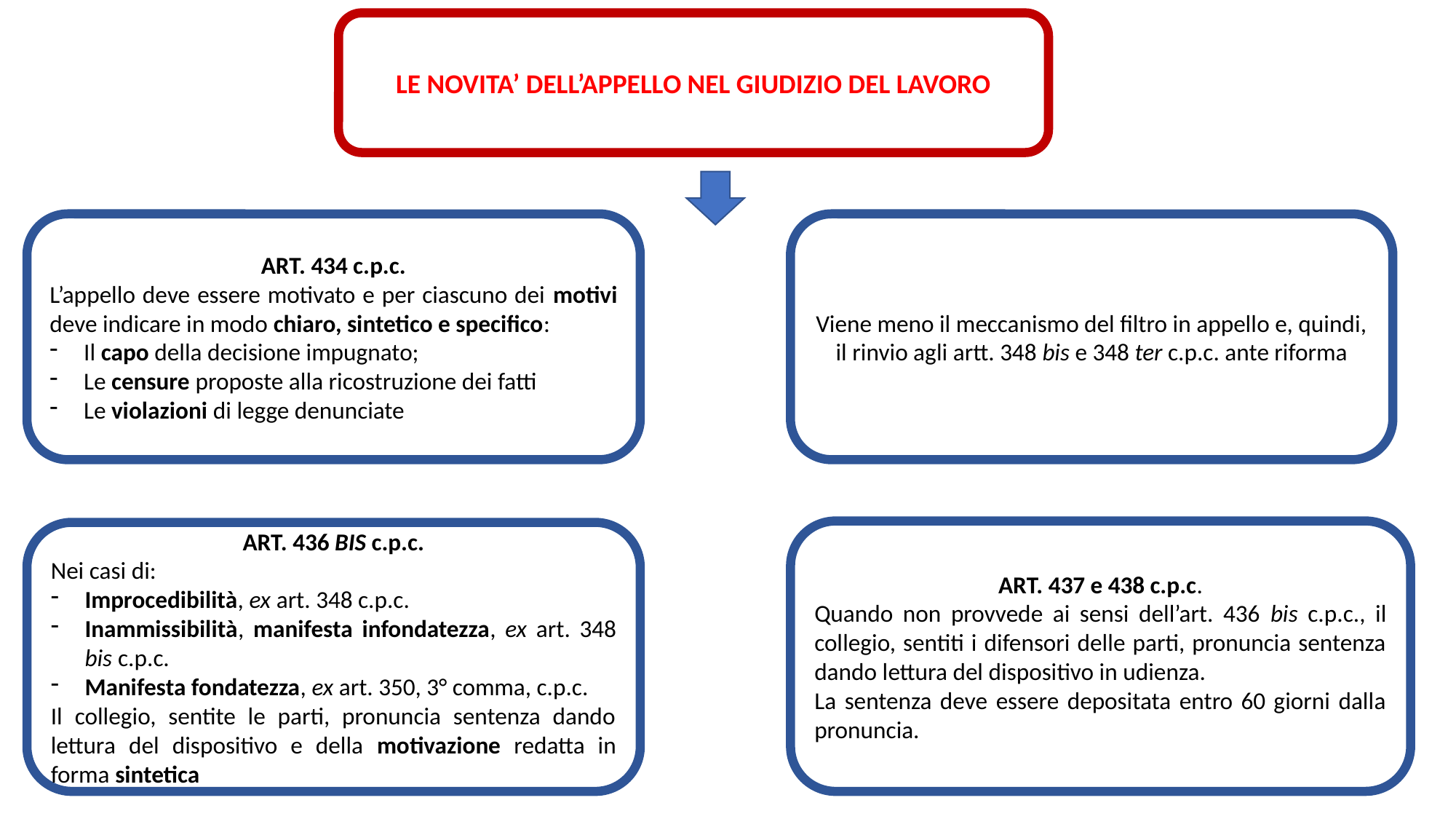

LE NOVITA’ DELL’APPELLO NEL GIUDIZIO DEL LAVORO

ART. 434 c.p.c.
L’appello deve essere motivato e per ciascuno dei motivi deve indicare in modo chiaro, sintetico e specifico:
Il capo della decisione impugnato;
Le censure proposte alla ricostruzione dei fatti
Le violazioni di legge denunciate
Viene meno il meccanismo del filtro in appello e, quindi, il rinvio agli artt. 348 bis e 348 ter c.p.c. ante riforma
ART. 437 e 438 c.p.c.
Quando non provvede ai sensi dell’art. 436 bis c.p.c., il collegio, sentiti i difensori delle parti, pronuncia sentenza dando lettura del dispositivo in udienza.
La sentenza deve essere depositata entro 60 giorni dalla pronuncia.
ART. 436 BIS c.p.c.
Nei casi di:
Improcedibilità, ex art. 348 c.p.c.
Inammissibilità, manifesta infondatezza, ex art. 348 bis c.p.c.
Manifesta fondatezza, ex art. 350, 3° comma, c.p.c.
Il collegio, sentite le parti, pronuncia sentenza dando lettura del dispositivo e della motivazione redatta in forma sintetica